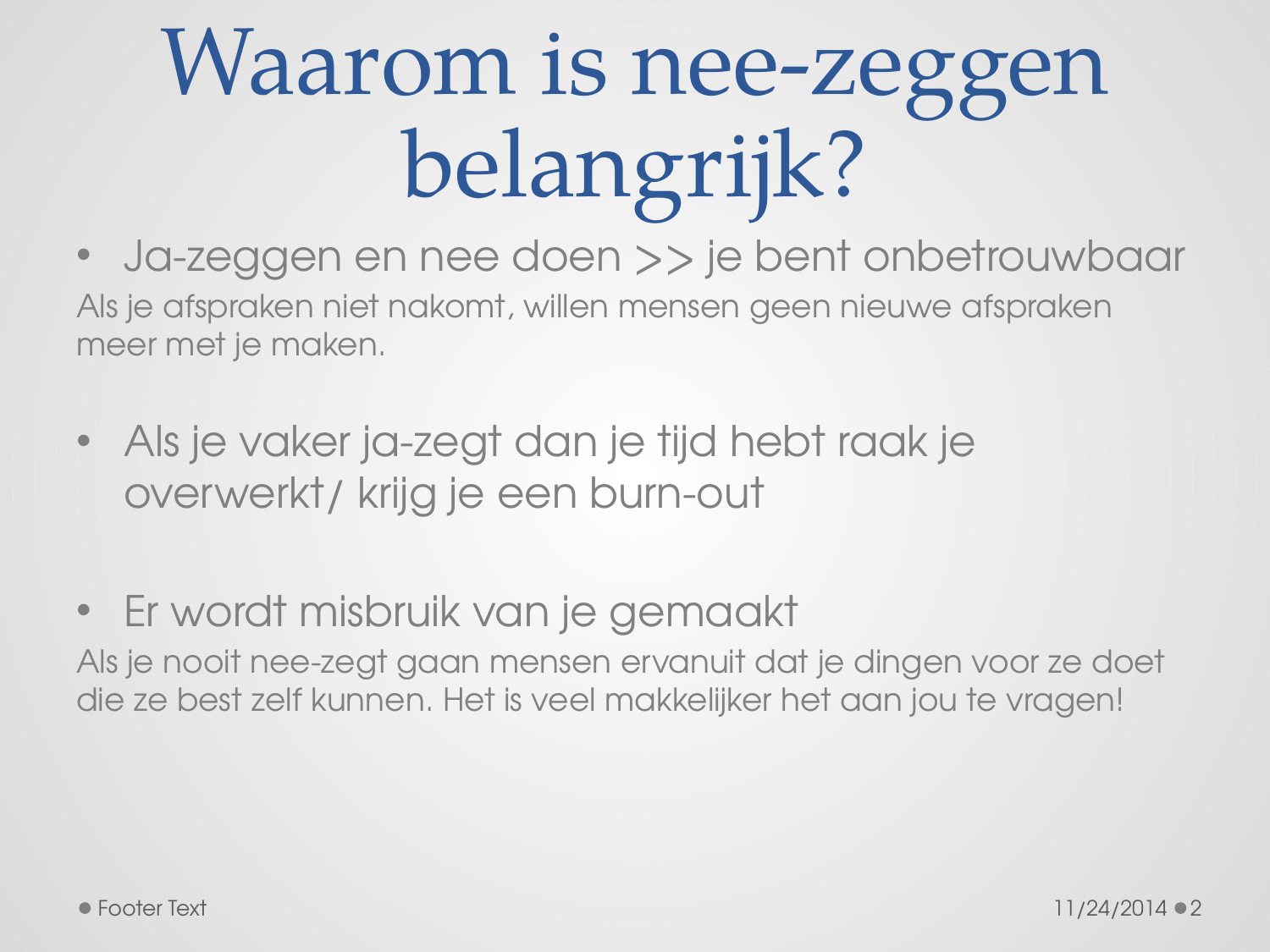

# Waarom is nee-zeggen belangrijk?
Ja-zeggen en nee doen >> je bent onbetrouwbaar
Als je afspraken niet nakomt, willen mensen geen nieuwe afspraken meer met je maken.

Als je vaker ja-zegt dan je tijd hebt raak je overwerkt/ krijg je een burn-out

Er wordt misbruik van je gemaakt
Als je nooit nee-zegt gaan mensen ervanuit dat je dingen voor ze doet die ze best zelf kunnen. Het is veel makkelijker het aan jou te vragen!

Footer Text
11/24/2014
2